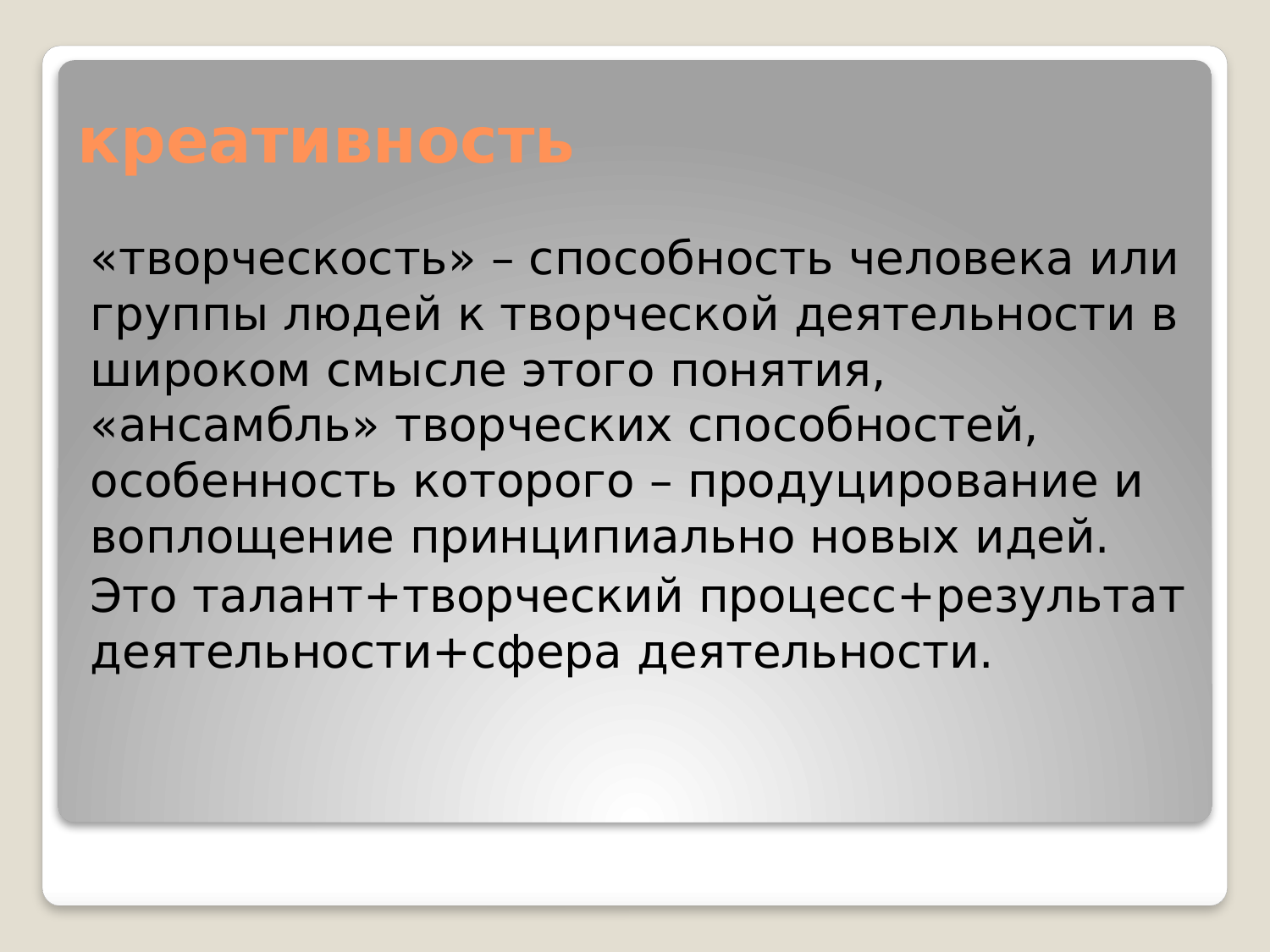

# креативность
«творческость» – способность человека или группы людей к творческой деятельности в широком смысле этого понятия, «ансамбль» творческих способностей, особенность которого – продуцирование и воплощение принципиально новых идей.
Это талант+творческий процесс+результат деятельности+сфера деятельности.